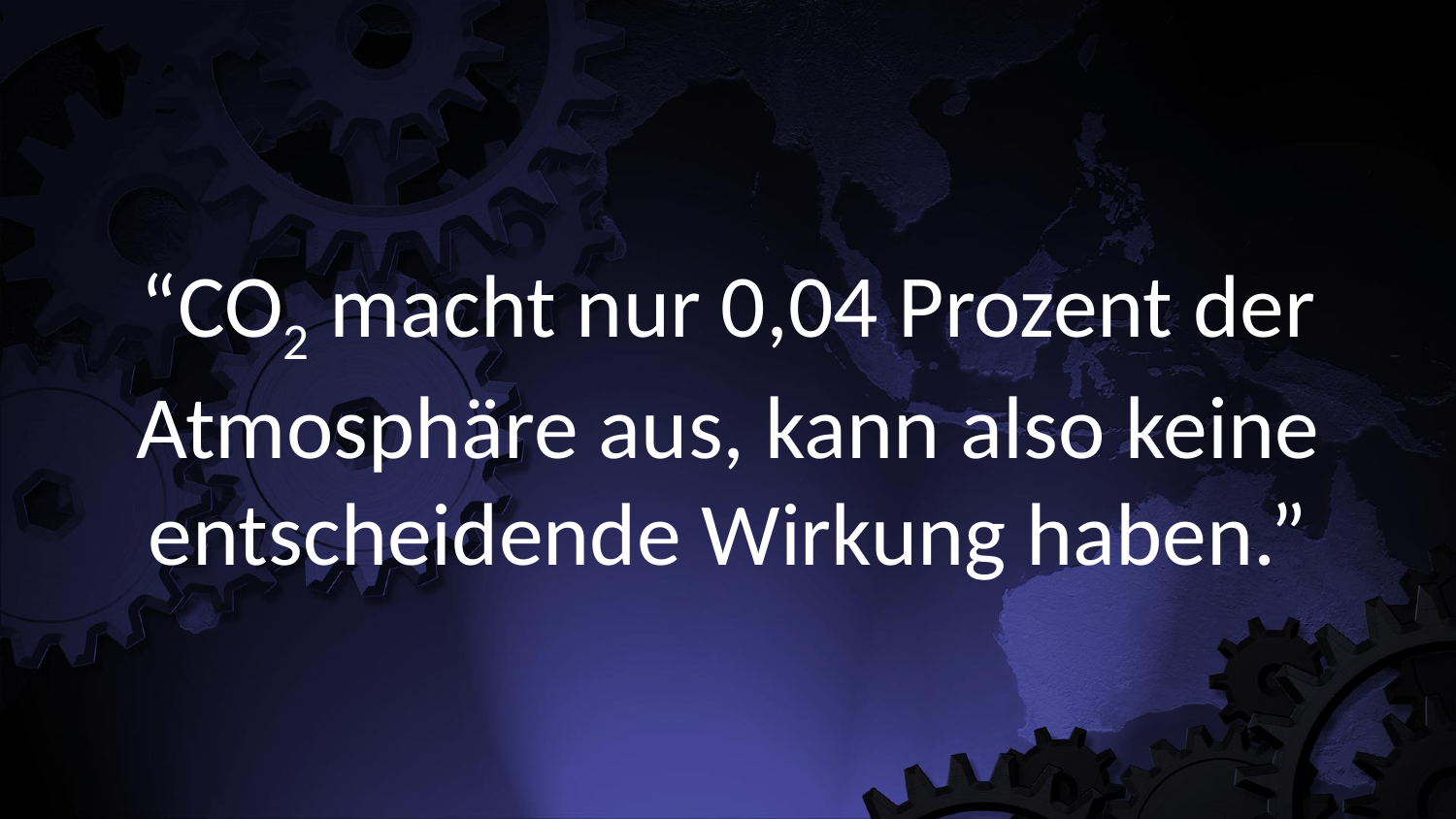

“CO2 macht nur 0,04 Prozent der Atmosphäre aus, kann also keine entscheidende Wirkung haben.”